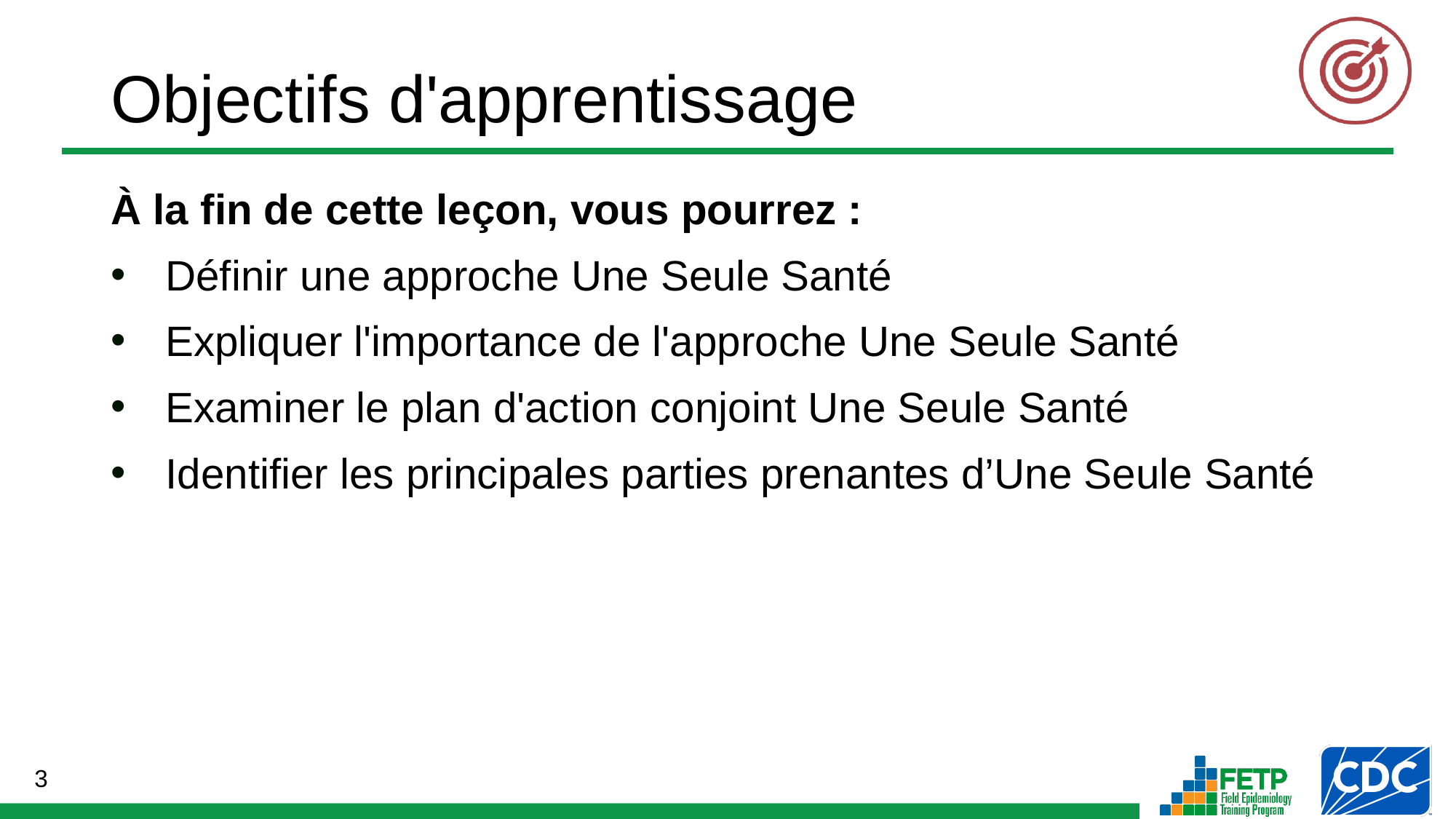

À la fin de cette leçon, vous pourrez :
Définir une approche Une Seule Santé
Expliquer l'importance de l'approche Une Seule Santé
Examiner le plan d'action conjoint Une Seule Santé
Identifier les principales parties prenantes d’Une Seule Santé